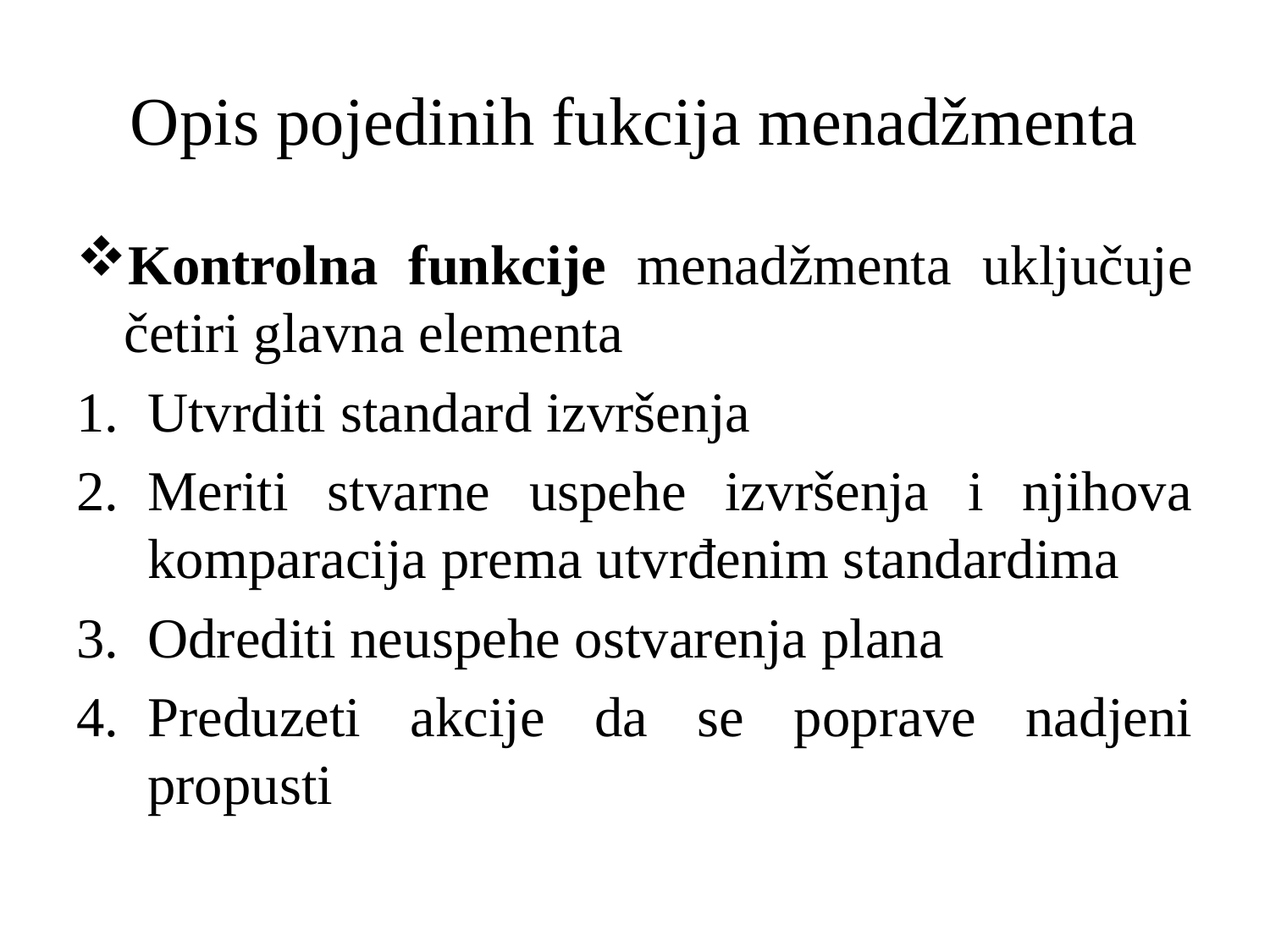

# Opis pojedinih fukcija menadžmenta
Kontrolna funkcije menadžmenta uključuje četiri glavna elementa
Utvrditi standard izvršenja
Meriti stvarne uspehe izvršenja i njihova komparacija prema utvrđenim standardima
Odrediti neuspehe ostvarenja plana
Preduzeti akcije da se poprave nadjeni propusti